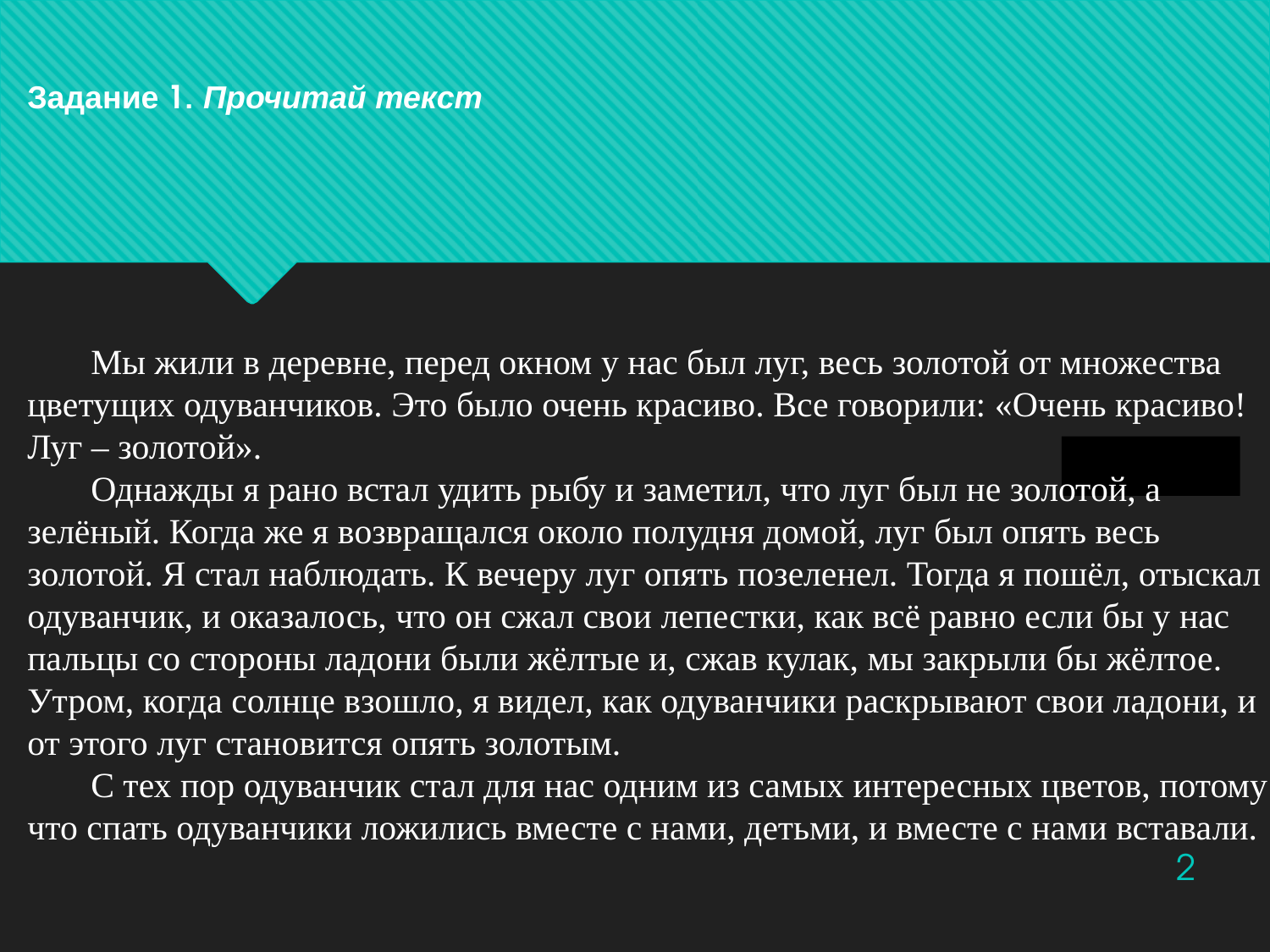

Задание 1. Прочитай текст

Мы жили в деревне, перед окном у нас был луг, весь золотой от множества цветущих одуванчиков. Это было очень красиво. Все говорили: «Очень красиво! Луг – золотой».
Однажды я рано встал удить рыбу и заметил, что луг был не золотой, а зелёный. Когда же я возвращался около полудня домой, луг был опять весь золотой. Я стал наблюдать. К вечеру луг опять позеленел. Тогда я пошёл, отыскал одуванчик, и оказалось, что он сжал свои лепестки, как всё равно если бы у нас пальцы со стороны ладони были жёлтые и, сжав кулак, мы закрыли бы жёлтое. Утром, когда солнце взошло, я видел, как одуванчики раскрывают свои ладони, и от этого луг становится опять золотым.
С тех пор одуванчик стал для нас одним из самых интересных цветов, потому что спать одуванчики ложились вместе с нами, детьми, и вместе с нами вставали.

2